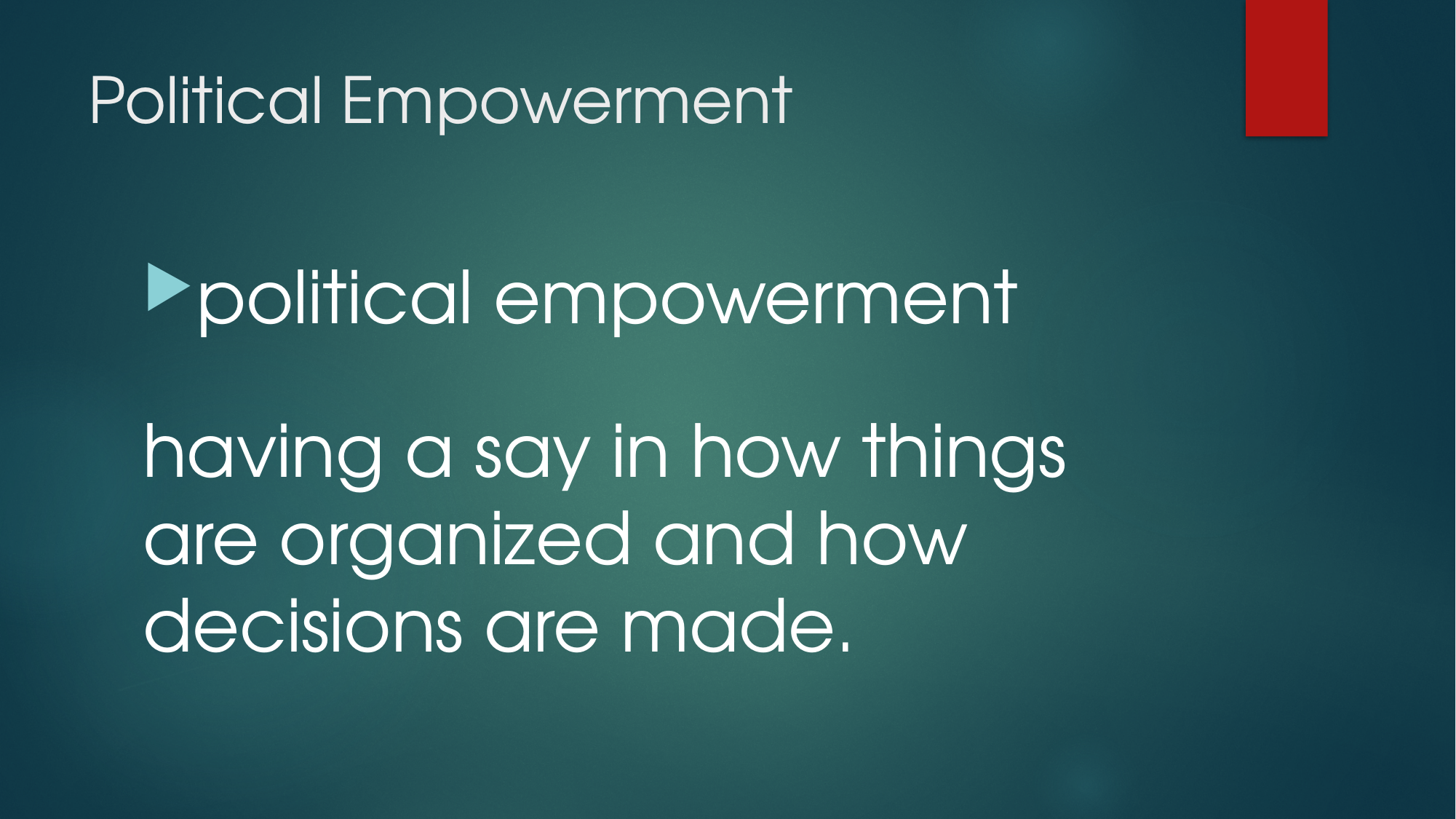

# Political Empowerment
political empowerment

having a say in how things are organized and how decisions are made.